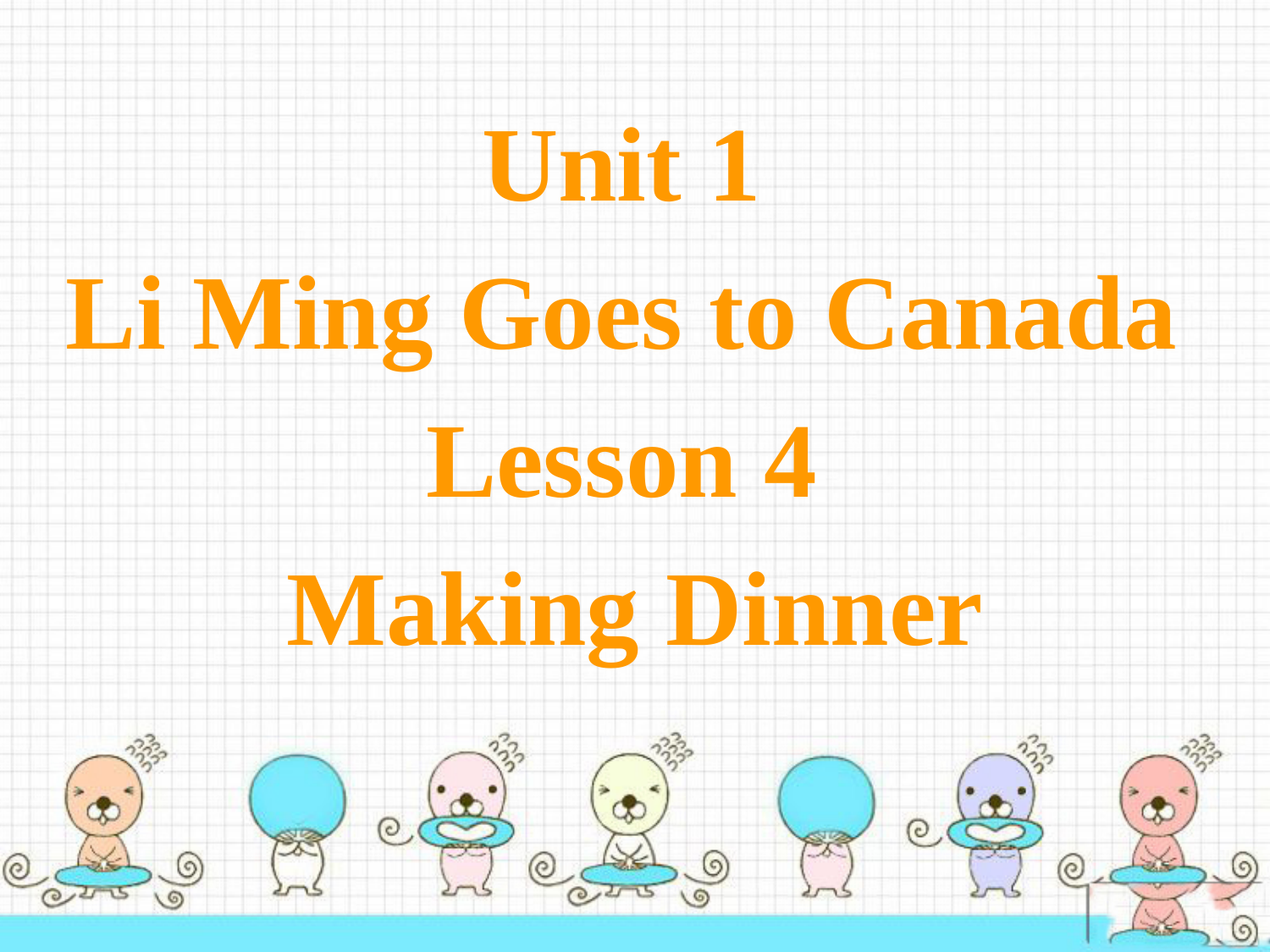

Unit 1
Li Ming Goes to Canada
Lesson 4
Making Dinner